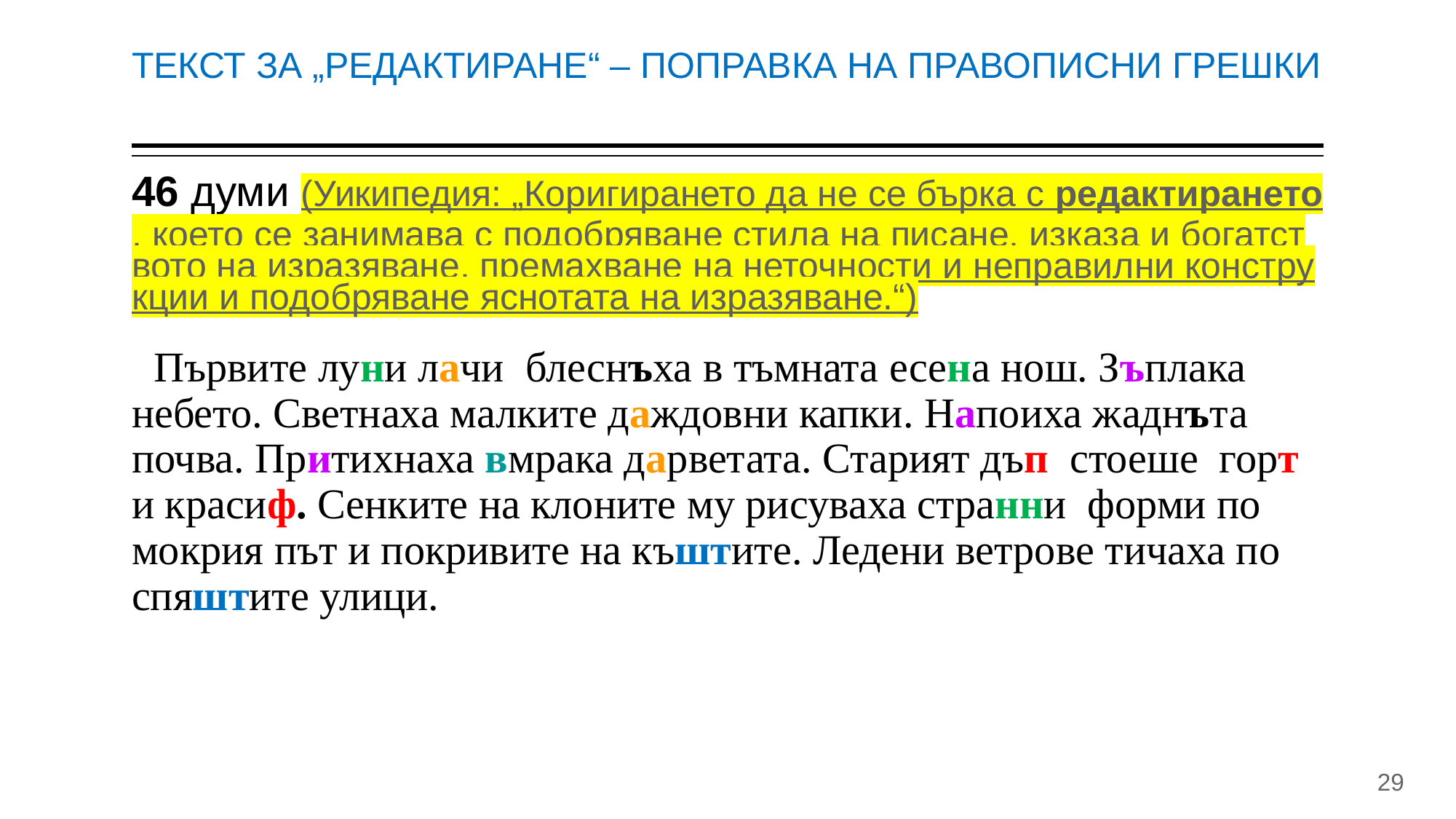

# ТЕКСТ ЗА „РЕДАКТИРАНЕ“ – ПОПРАВКА НА ПРАВОПИСНИ ГРЕШКИ
46 думи (Уикипедия: „Коригирането да не се бърка с редактирането, което се занимава с подобряване стила на писане, изказа и богатството на изразяване, премахване на неточности и неправилни конструкции и подобряване яснотата на изразяване.“)
Първите луни лачи  блеснъха в тъмната есена нош. Зъплака небето. Светнаха малките даждовни капки. Напоиха жаднъта почва. Притихнаха вмрака дарветата. Старият дъп  стоеше  горт и красиф. Сенките на клоните му рисуваха странни  форми по мокрия път и покривите на къштите. Ледени ветрове тичаха по спяштите улици.

29